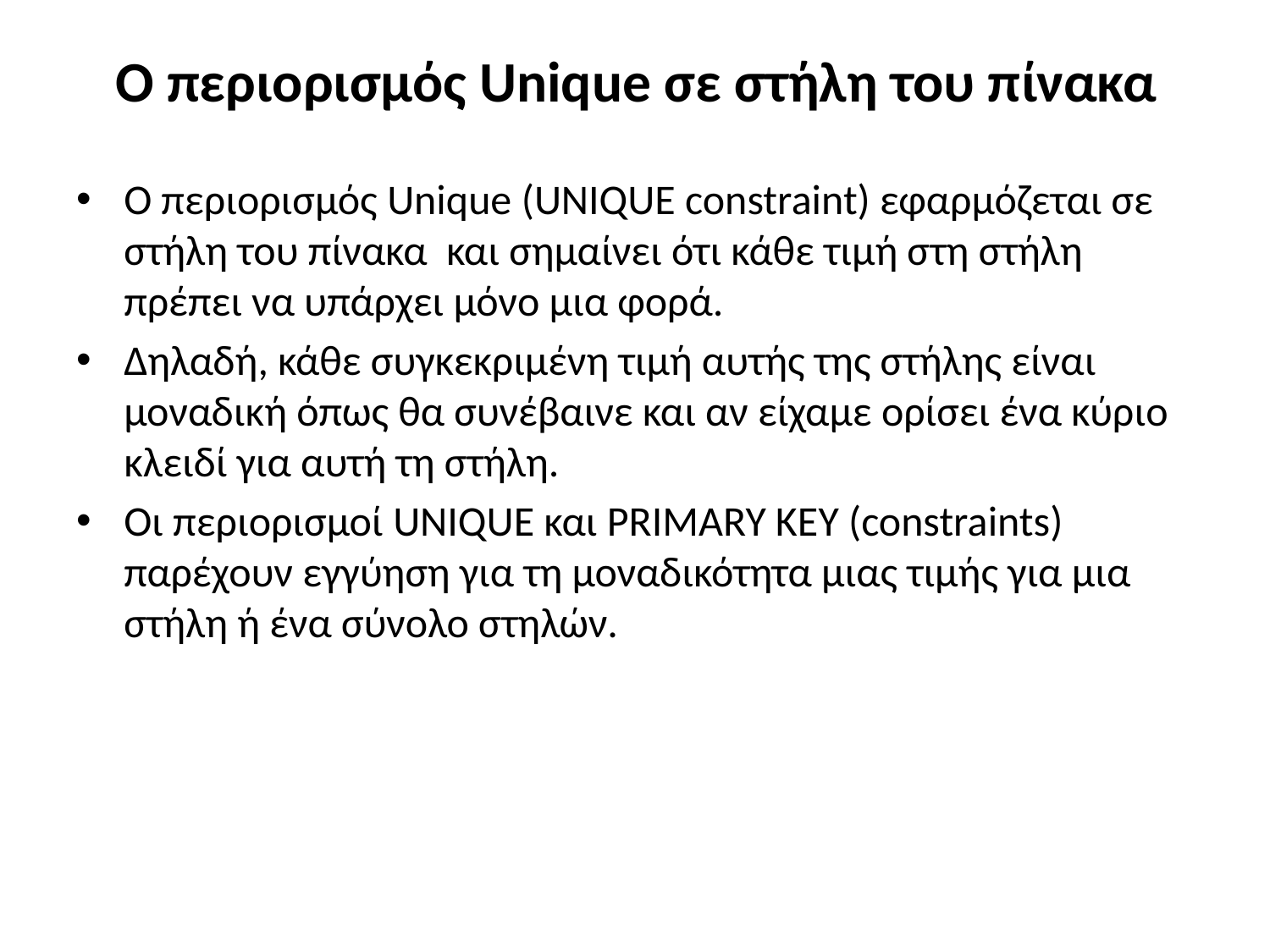

# Ο περιορισμός Unique σε στήλη του πίνακα
Ο περιορισμός Unique (UNIQUE constraint) εφαρμόζεται σε στήλη του πίνακα  και σημαίνει ότι κάθε τιμή στη στήλη πρέπει να υπάρχει μόνο μια φορά.
Δηλαδή, κάθε συγκεκριμένη τιμή αυτής της στήλης είναι μοναδική όπως θα συνέβαινε και αν είχαμε ορίσει ένα κύριο κλειδί για αυτή τη στήλη.
Οι περιορισμοί UNIQUE και PRIMARY KEY (constraints) παρέχουν εγγύηση για τη μοναδικότητα μιας τιμής για μια στήλη ή ένα σύνολο στηλών.